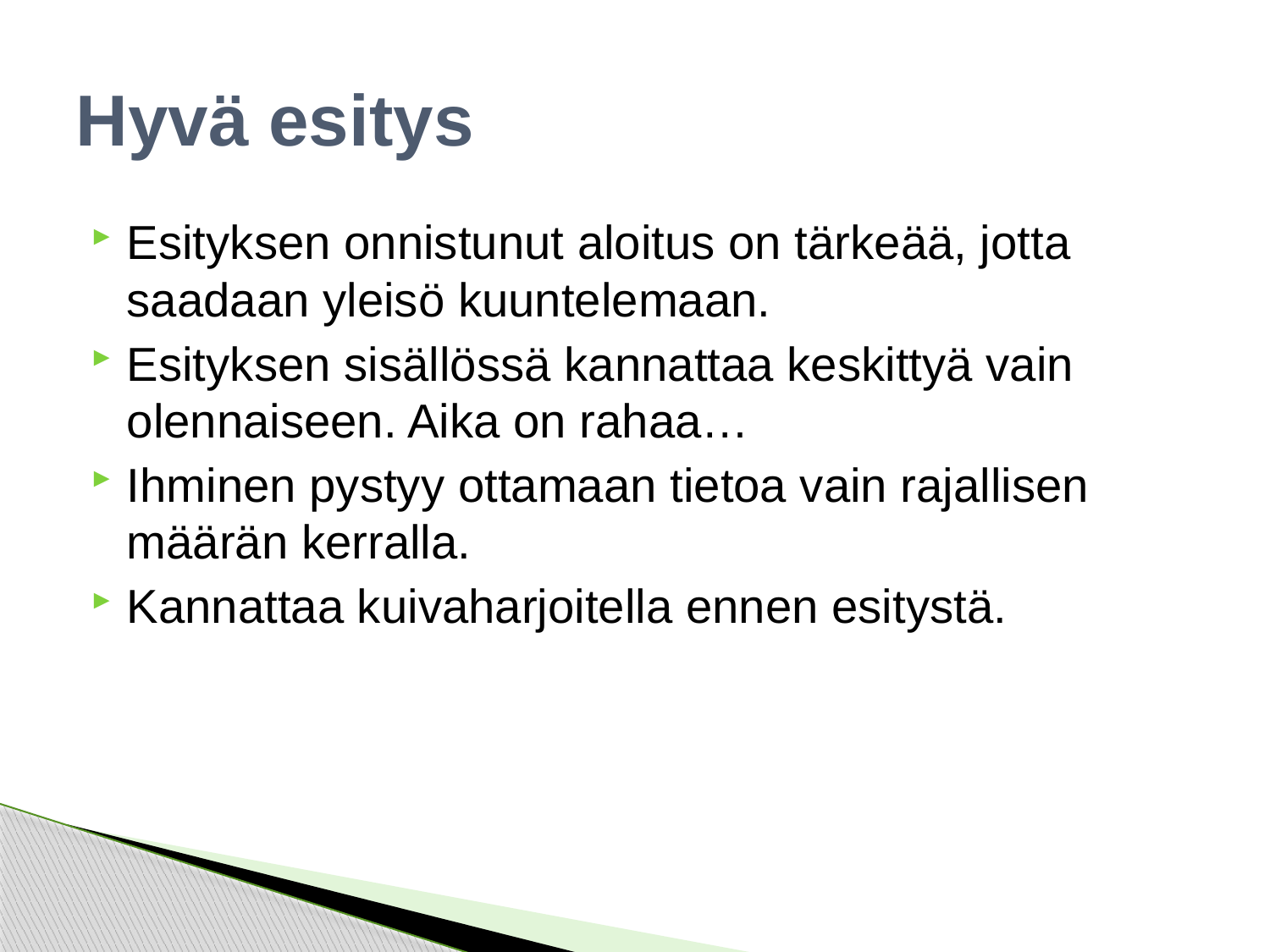

# Hyvä esitys
Esityksen onnistunut aloitus on tärkeää, jotta saadaan yleisö kuuntelemaan.
Esityksen sisällössä kannattaa keskittyä vain olennaiseen. Aika on rahaa…
Ihminen pystyy ottamaan tietoa vain rajallisen määrän kerralla.
Kannattaa kuivaharjoitella ennen esitystä.